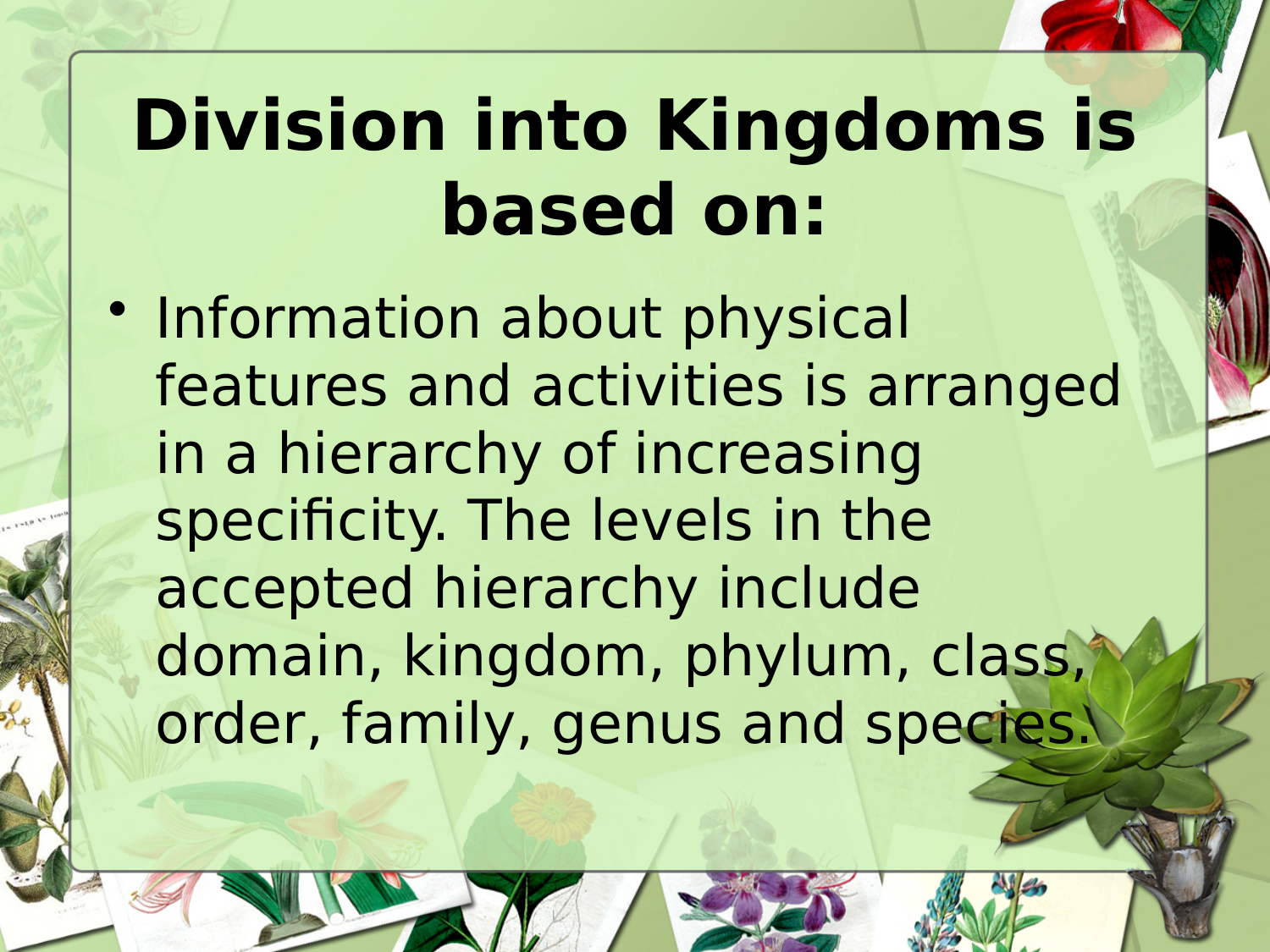

# Division into Kingdoms is based on:
Information about physical features and activities is arranged in a hierarchy of increasing specificity. The levels in the accepted hierarchy include domain, kingdom, phylum, class, order, family, genus and species.